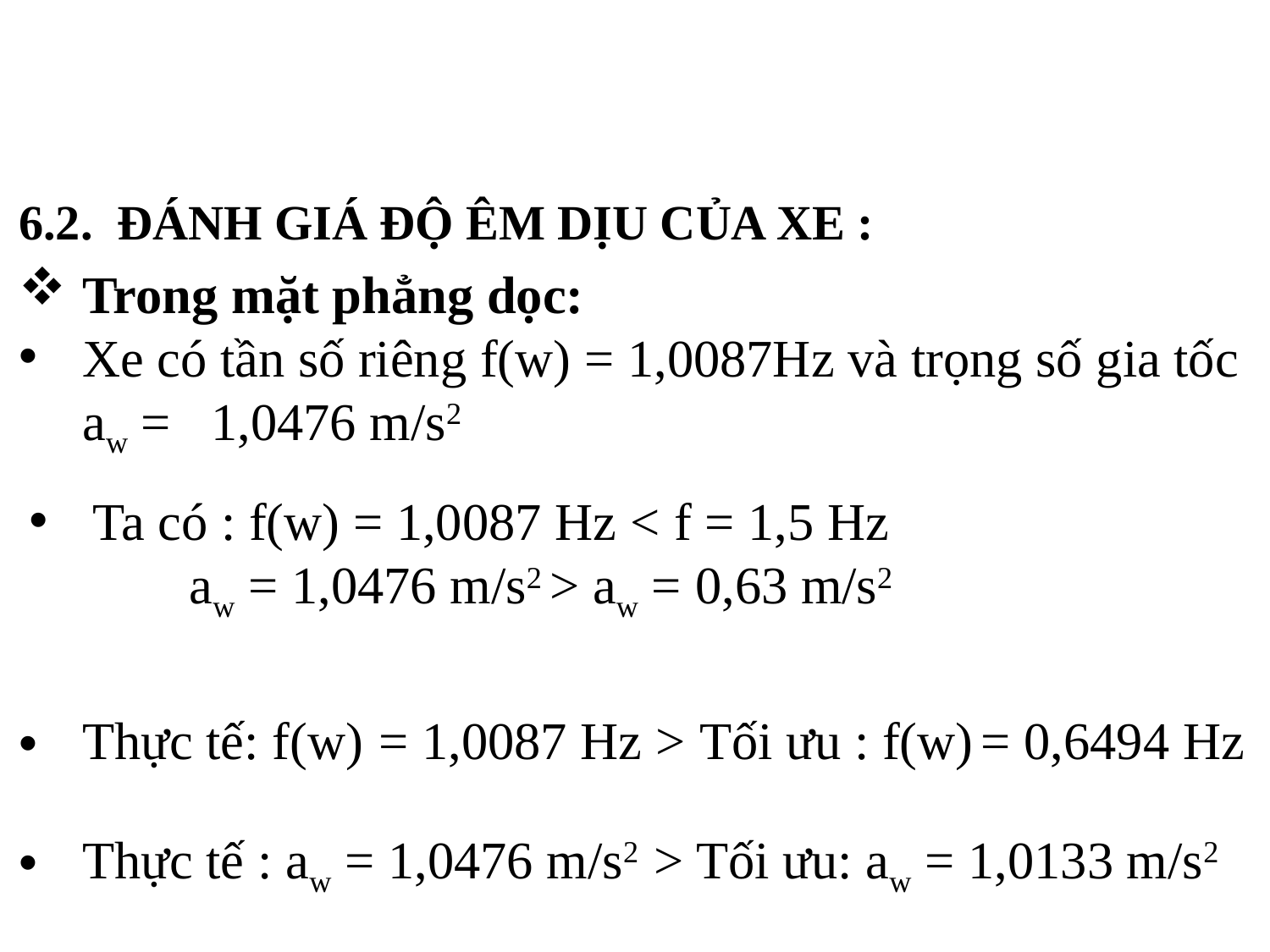

6.2.  ĐÁNH GIÁ ĐỘ ÊM DỊU CỦA XE :
Trong mặt phẳng dọc:
Xe có tần số riêng f(w) = 1,0087Hz và trọng số gia tốc aw =   1,0476 m/s2

Thực tế: f(w)  = 1,0087 Hz > Tối ưu : f(w) = 0,6494 Hz
Thực tế : aw = 1,0476 m/s2  > Tối ưu: aw = 1,0133 m/s2

Ta có : f(w) = 1,0087 Hz < f = 1,5 Hz
            aw = 1,0476 m/s2 > aw = 0,63 m/s2